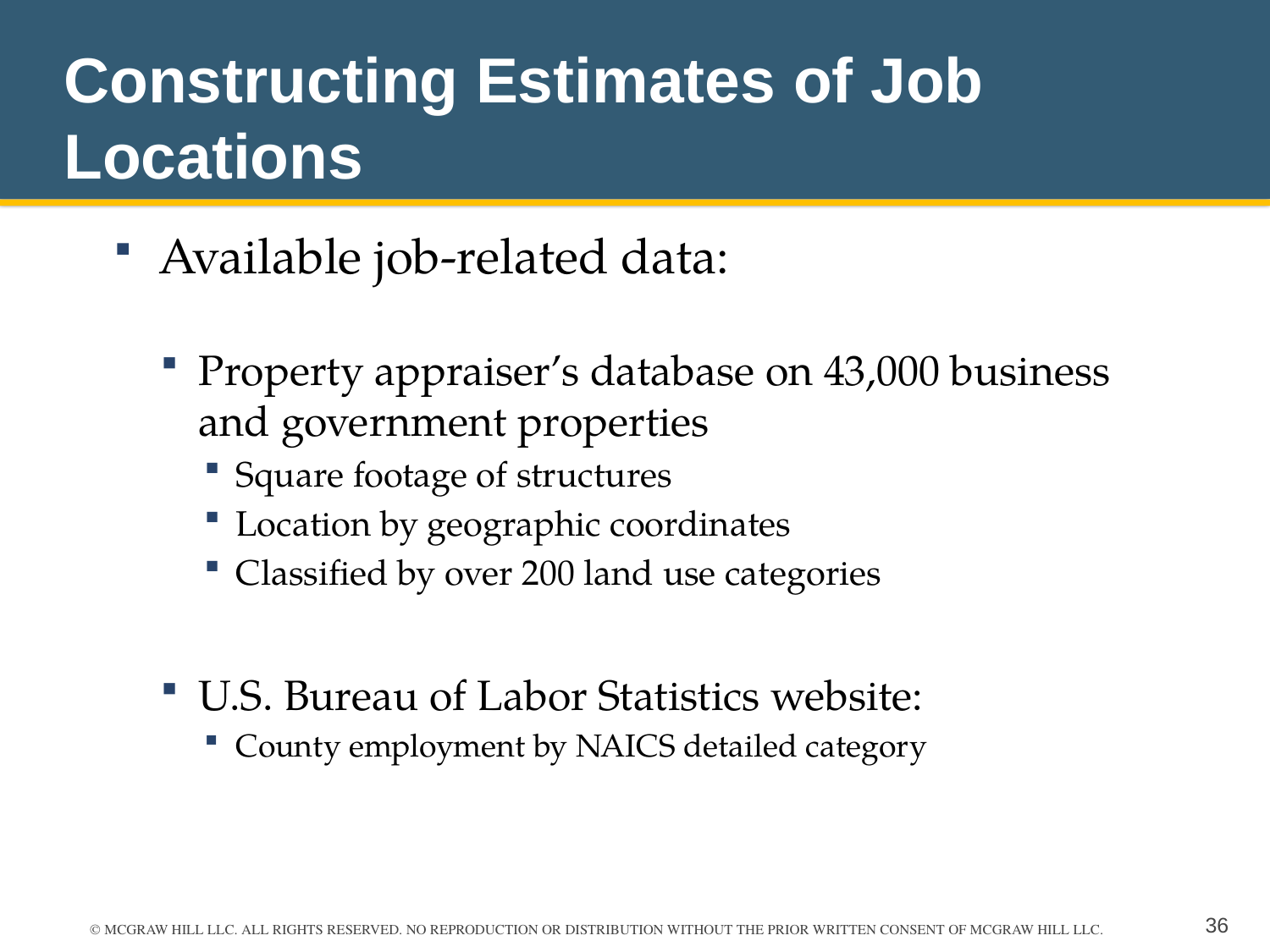

# Constructing Estimates of Job Locations
Available job-related data:

Property appraiser’s database on 43,000 business and government properties
Square footage of structures
Location by geographic coordinates
Classified by over 200 land use categories

U.S. Bureau of Labor Statistics website:
County employment by NAICS detailed category
© MCGRAW HILL LLC. ALL RIGHTS RESERVED. NO REPRODUCTION OR DISTRIBUTION WITHOUT THE PRIOR WRITTEN CONSENT OF MCGRAW HILL LLC.
36